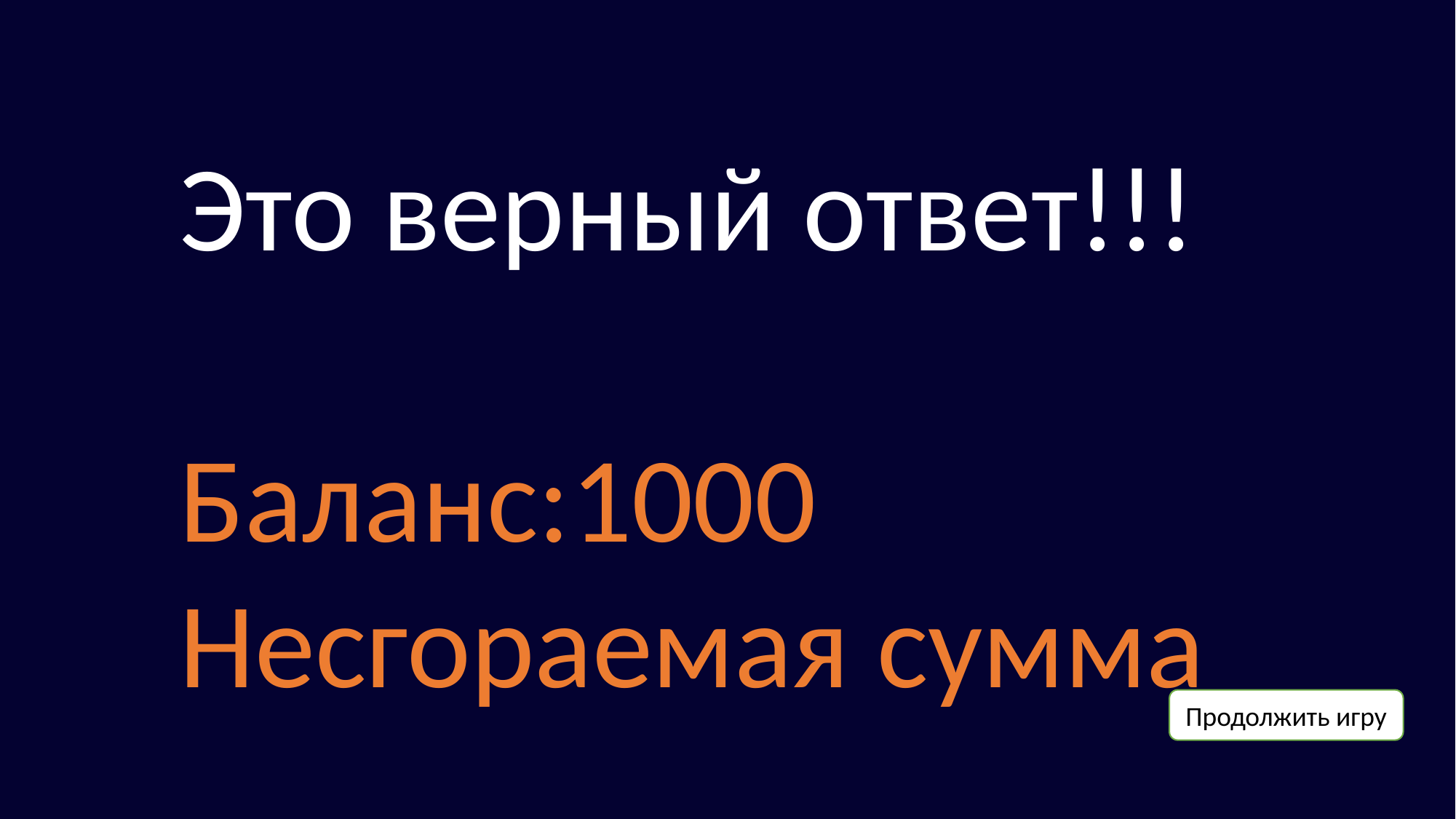

Это верный ответ!!!

Баланс:1000
Несгораемая сумма
Продолжить игру